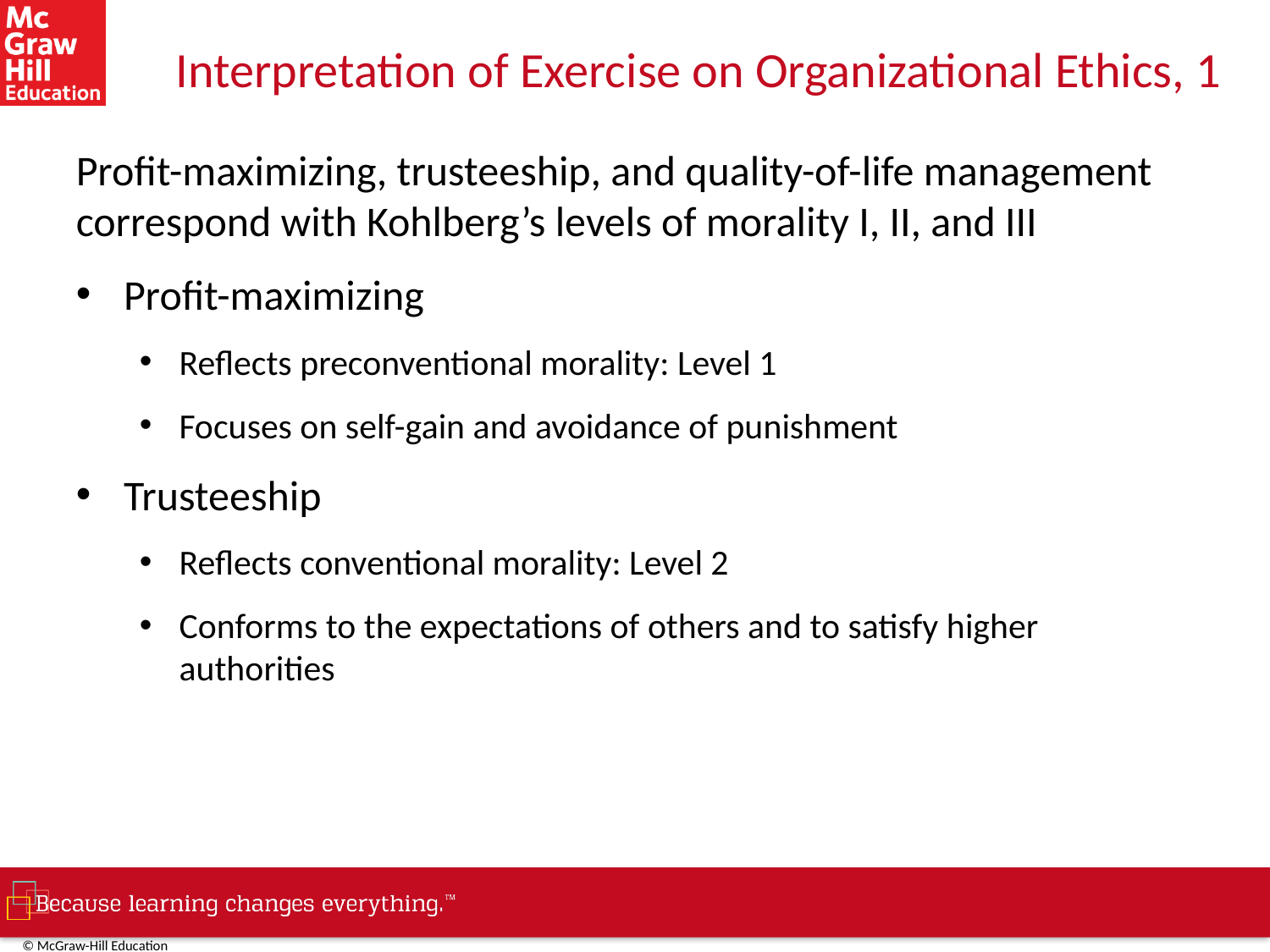

# Interpretation of Exercise on Organizational Ethics, 1
Profit-maximizing, trusteeship, and quality-of-life management correspond with Kohlberg’s levels of morality I, II, and III
Profit-maximizing
Reflects preconventional morality: Level 1
Focuses on self-gain and avoidance of punishment
Trusteeship
Reflects conventional morality: Level 2
Conforms to the expectations of others and to satisfy higher authorities